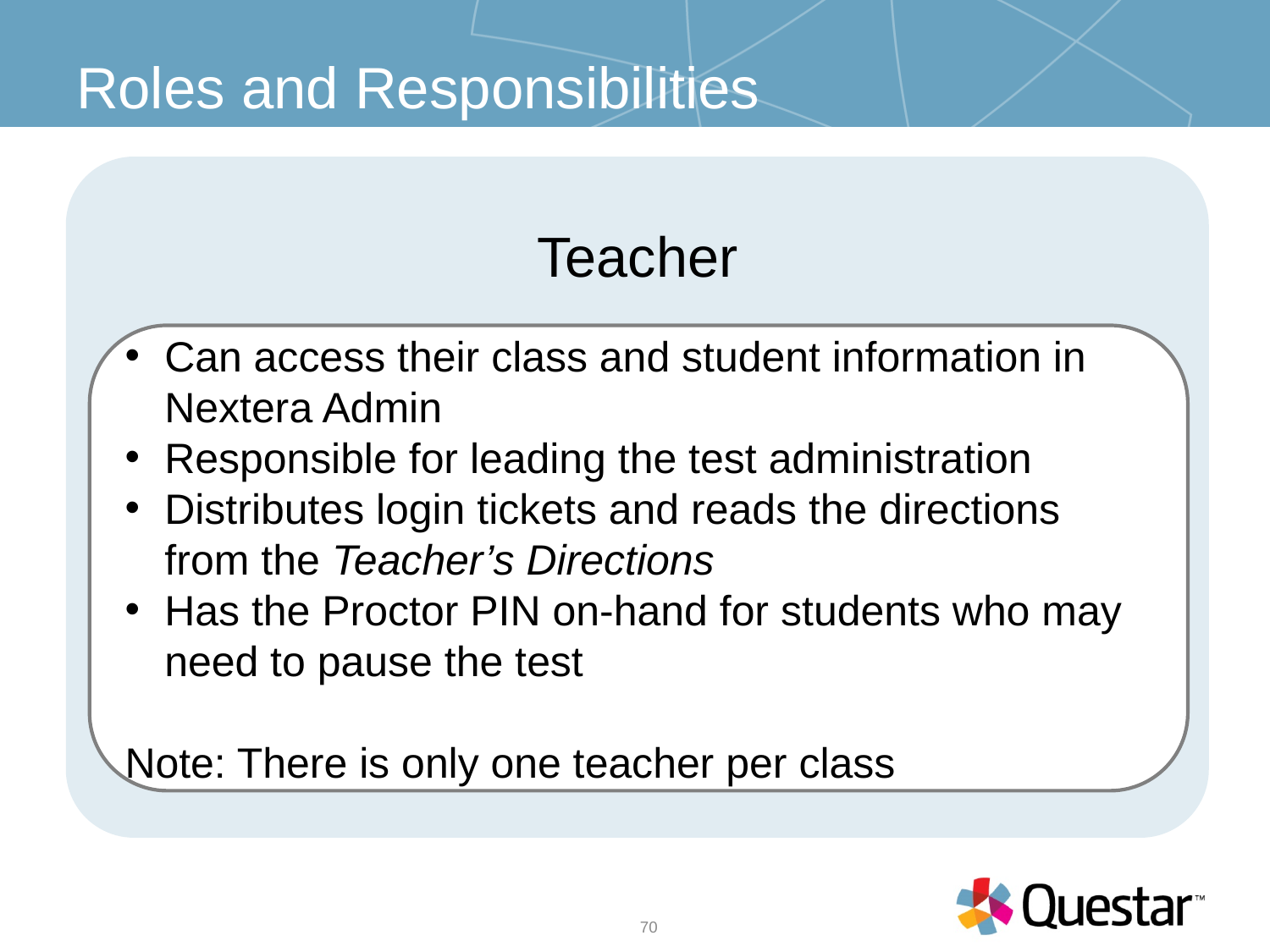

# Roles and Responsibilities
Teacher
Can access their class and student information in Nextera Admin
Responsible for leading the test administration
Distributes login tickets and reads the directions from the Teacher’s Directions
Has the Proctor PIN on-hand for students who may need to pause the test

Note: There is only one teacher per class
70